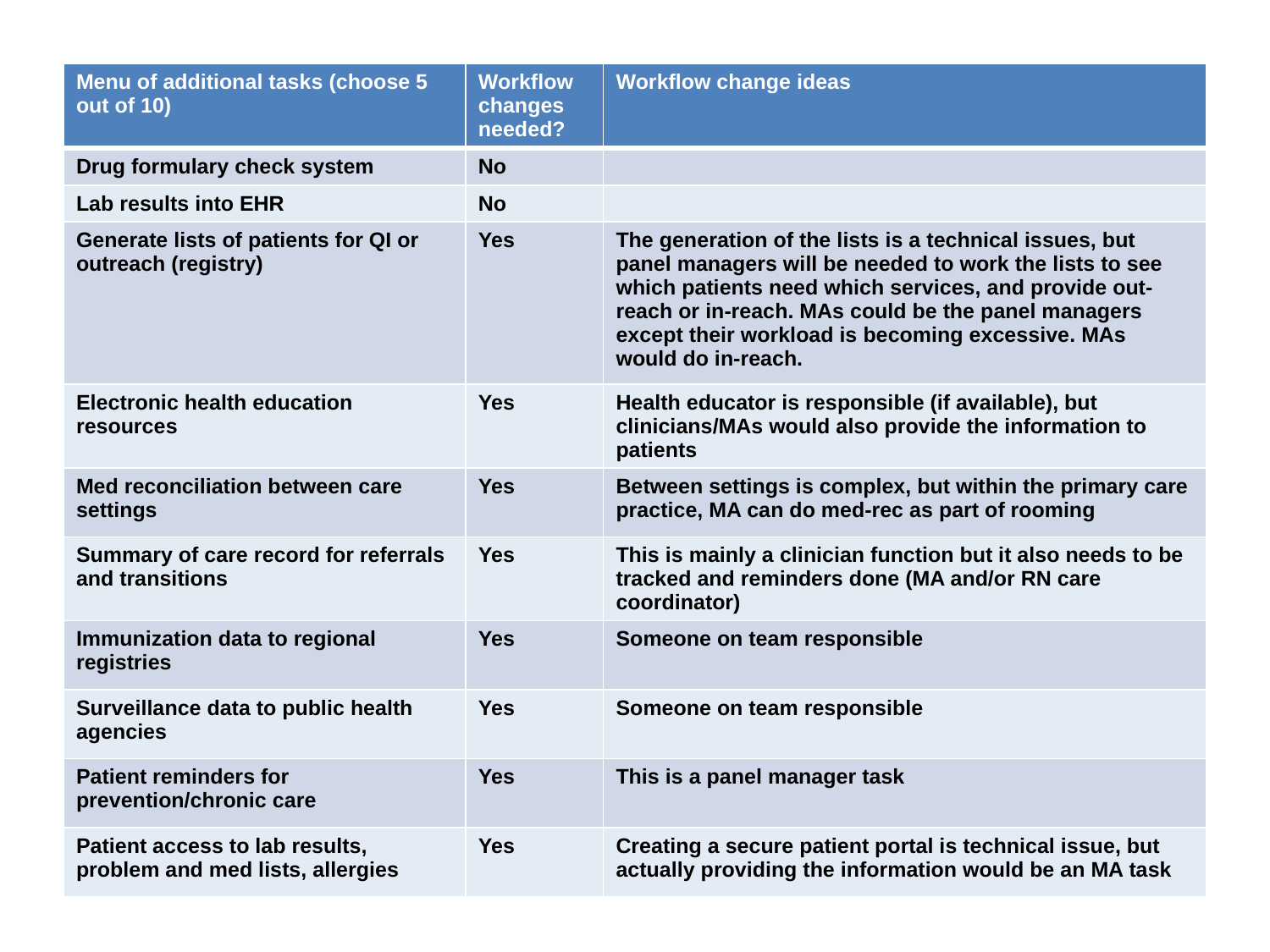

| Menu of additional tasks (choose 5 out of 10) | Workflow changes needed? | Workflow change ideas |
| --- | --- | --- |
| Drug formulary check system | No |  |
| Lab results into EHR | No |  |
| Generate lists of patients for QI or outreach (registry) | Yes | The generation of the lists is a technical issues, but panel managers will be needed to work the lists to see which patients need which services, and provide out-reach or in-reach. MAs could be the panel managers except their workload is becoming excessive. MAs would do in-reach. |
| Electronic health education resources | Yes | Health educator is responsible (if available), but clinicians/MAs would also provide the information to patients |
| Med reconciliation between care settings | Yes | Between settings is complex, but within the primary care practice, MA can do med-rec as part of rooming |
| Summary of care record for referrals and transitions | Yes | This is mainly a clinician function but it also needs to be tracked and reminders done (MA and/or RN care coordinator) |
| Immunization data to regional registries | Yes | Someone on team responsible |
| Surveillance data to public health agencies | Yes | Someone on team responsible |
| Patient reminders for prevention/chronic care | Yes | This is a panel manager task |
| Patient access to lab results, problem and med lists, allergies | Yes | Creating a secure patient portal is technical issue, but actually providing the information would be an MA task |